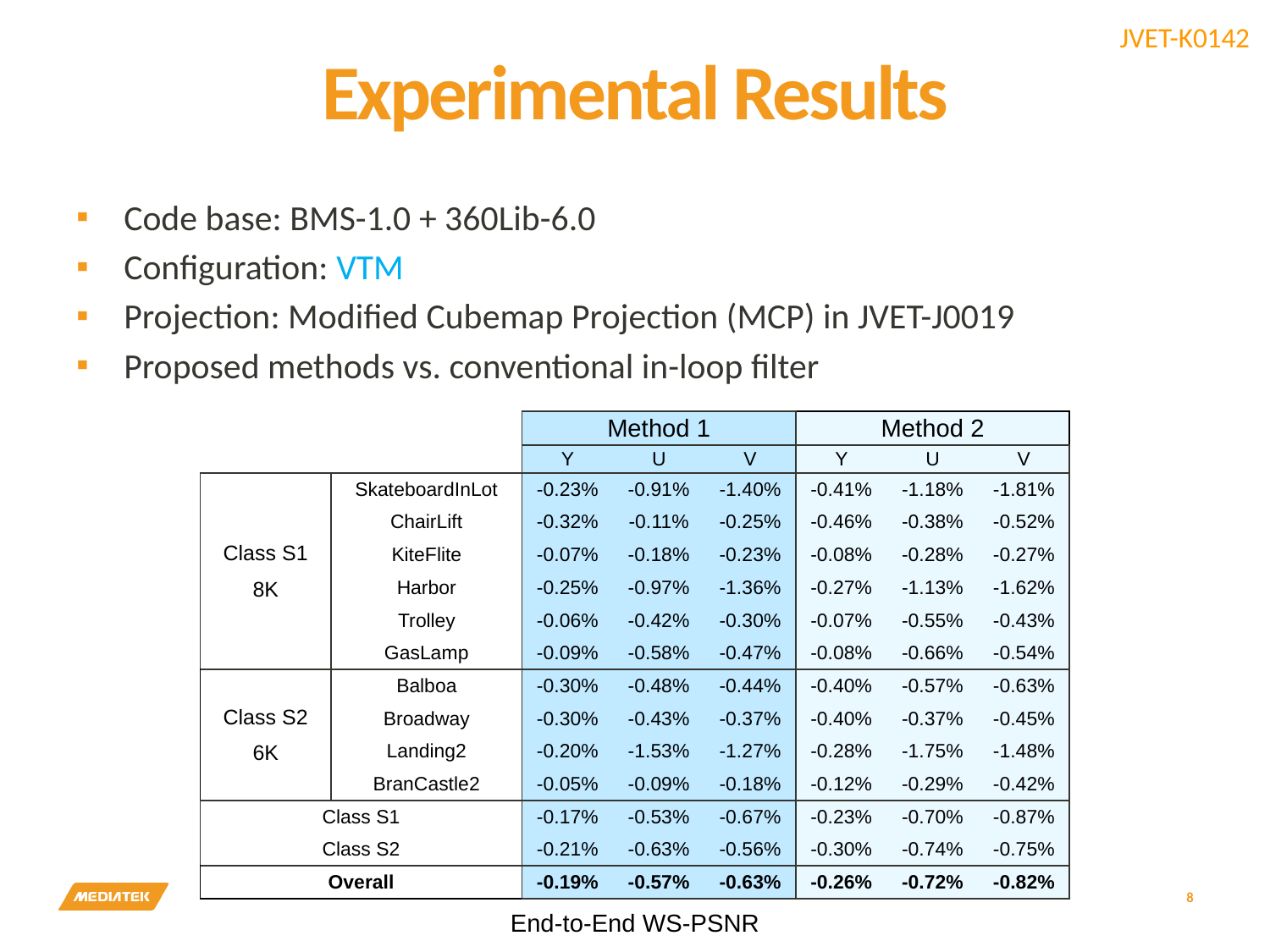

# Experimental Results
Code base: BMS-1.0 + 360Lib-6.0
Configuration: VTM
Projection: Modified Cubemap Projection (MCP) in JVET-J0019
Proposed methods vs. conventional in-loop filter

|  |  | Method 1 |  |  | Method 2 |  |  |
| --- | --- | --- | --- | --- | --- | --- | --- |
|  |  | Y | U | V | Y | U | V |
| Class S1 8K | SkateboardInLot | -0.23% | -0.91% | -1.40% | -0.41% | -1.18% | -1.81% |
|  | ChairLift | -0.32% | -0.11% | -0.25% | -0.46% | -0.38% | -0.52% |
|  | KiteFlite | -0.07% | -0.18% | -0.23% | -0.08% | -0.28% | -0.27% |
|  | Harbor | -0.25% | -0.97% | -1.36% | -0.27% | -1.13% | -1.62% |
|  | Trolley | -0.06% | -0.42% | -0.30% | -0.07% | -0.55% | -0.43% |
|  | GasLamp | -0.09% | -0.58% | -0.47% | -0.08% | -0.66% | -0.54% |
| Class S2 6K | Balboa | -0.30% | -0.48% | -0.44% | -0.40% | -0.57% | -0.63% |
|  | Broadway | -0.30% | -0.43% | -0.37% | -0.40% | -0.37% | -0.45% |
|  | Landing2 | -0.20% | -1.53% | -1.27% | -0.28% | -1.75% | -1.48% |
|  | BranCastle2 | -0.05% | -0.09% | -0.18% | -0.12% | -0.29% | -0.42% |
| Class S1 |  | -0.17% | -0.53% | -0.67% | -0.23% | -0.70% | -0.87% |
| Class S2 |  | -0.21% | -0.63% | -0.56% | -0.30% | -0.74% | -0.75% |
| Overall |  | -0.19% | -0.57% | -0.63% | -0.26% | -0.72% | -0.82% |
8
End-to-End WS-PSNR